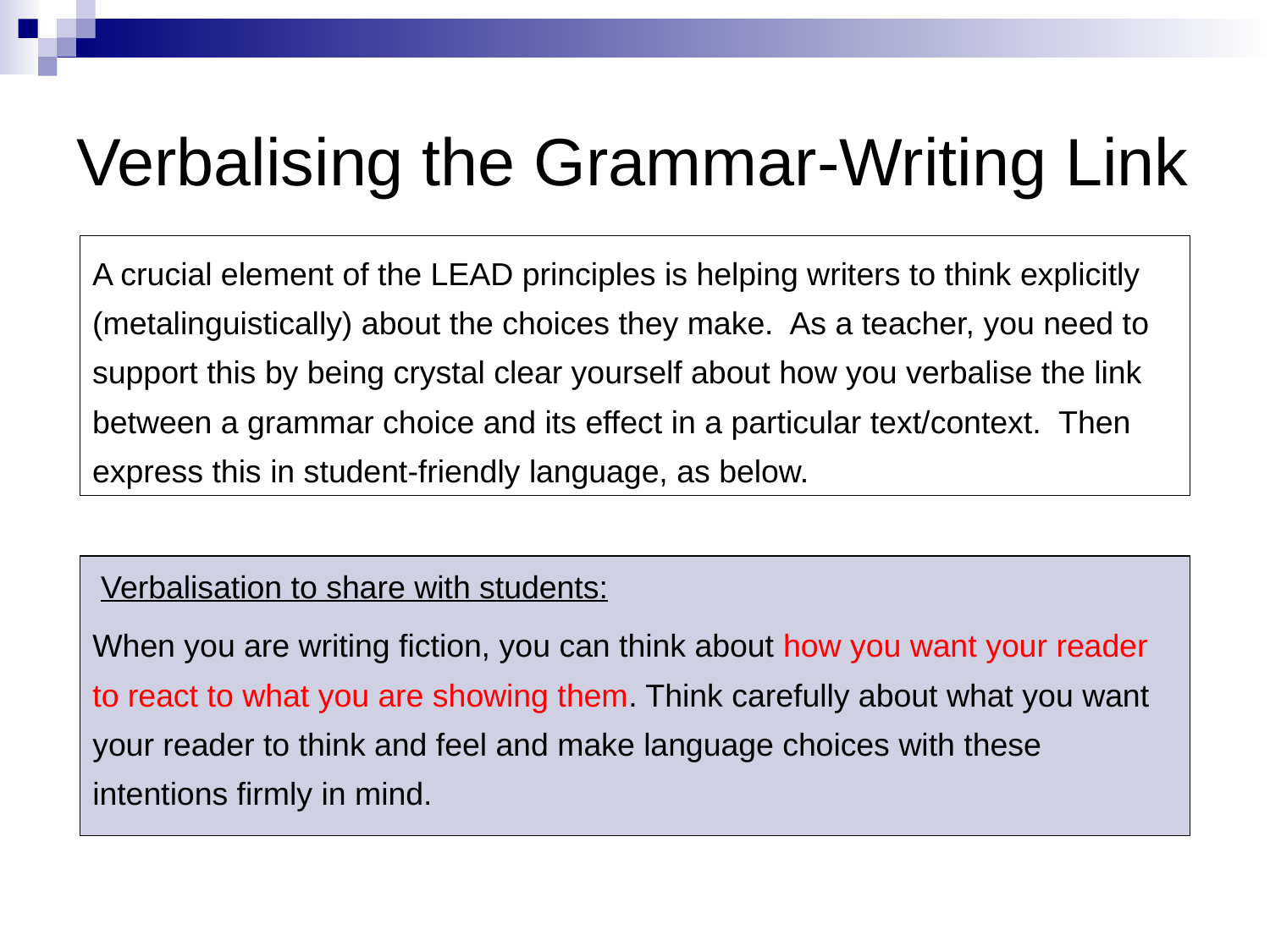

# Verbalising the Grammar-Writing Link
A crucial element of the LEAD principles is helping writers to think explicitly (metalinguistically) about the choices they make.  As a teacher, you need to support this by being crystal clear yourself about how you verbalise the link between a grammar choice and its effect in a particular text/context.  Then express this in student-friendly language, as below.
Verbalisation to share with students:
When you are writing fiction, you can think about how you want your reader to react to what you are showing them. Think carefully about what you want your reader to think and feel and make language choices with these intentions firmly in mind.